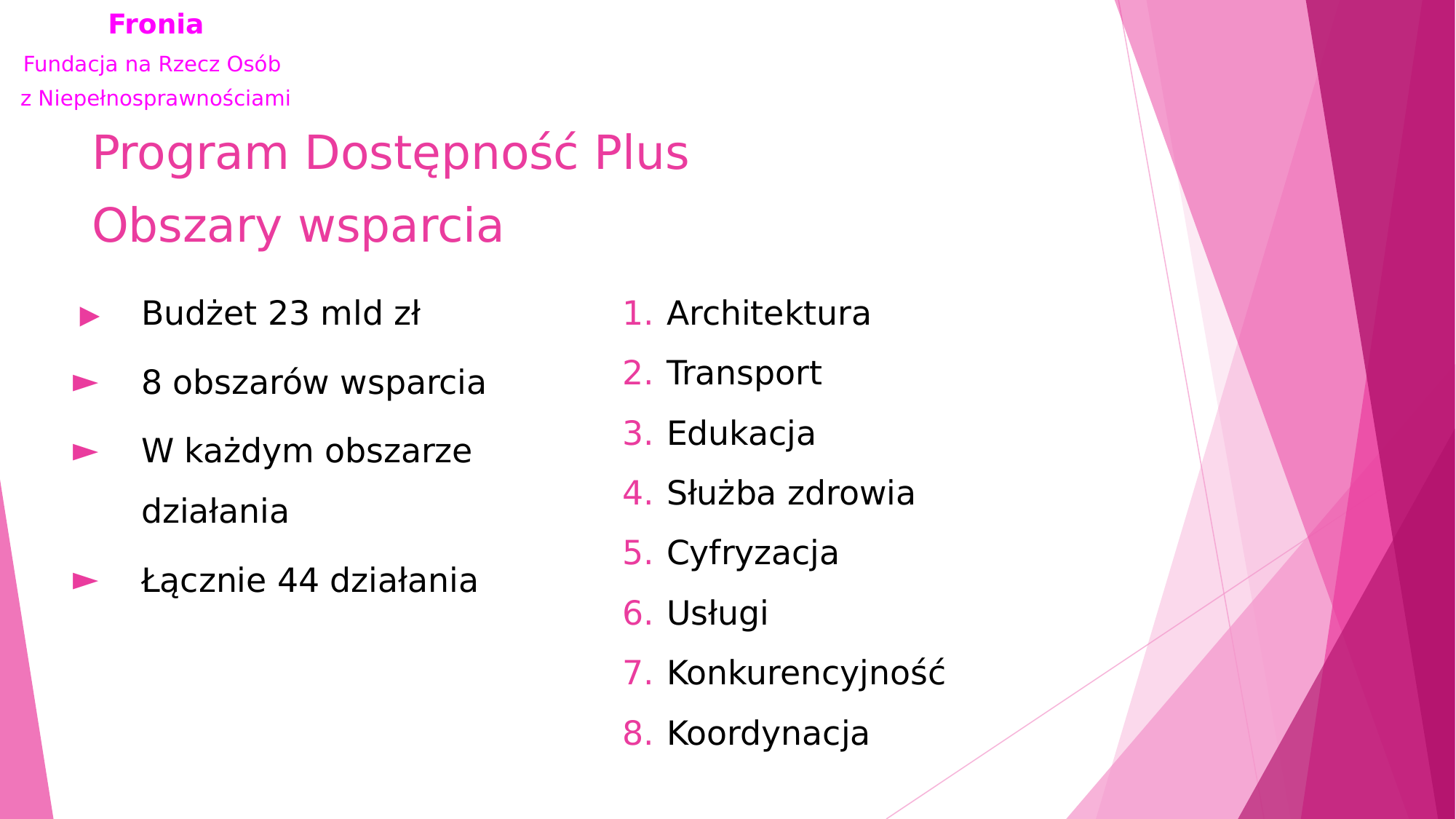

# Program Dostępność Plus Obszary wsparcia
Budżet 23 mld zł
8 obszarów wsparcia
W każdym obszarze działania
Łącznie 44 działania
Architektura
Transport
Edukacja
Służba zdrowia
Cyfryzacja
Usługi
Konkurencyjność
Koordynacja